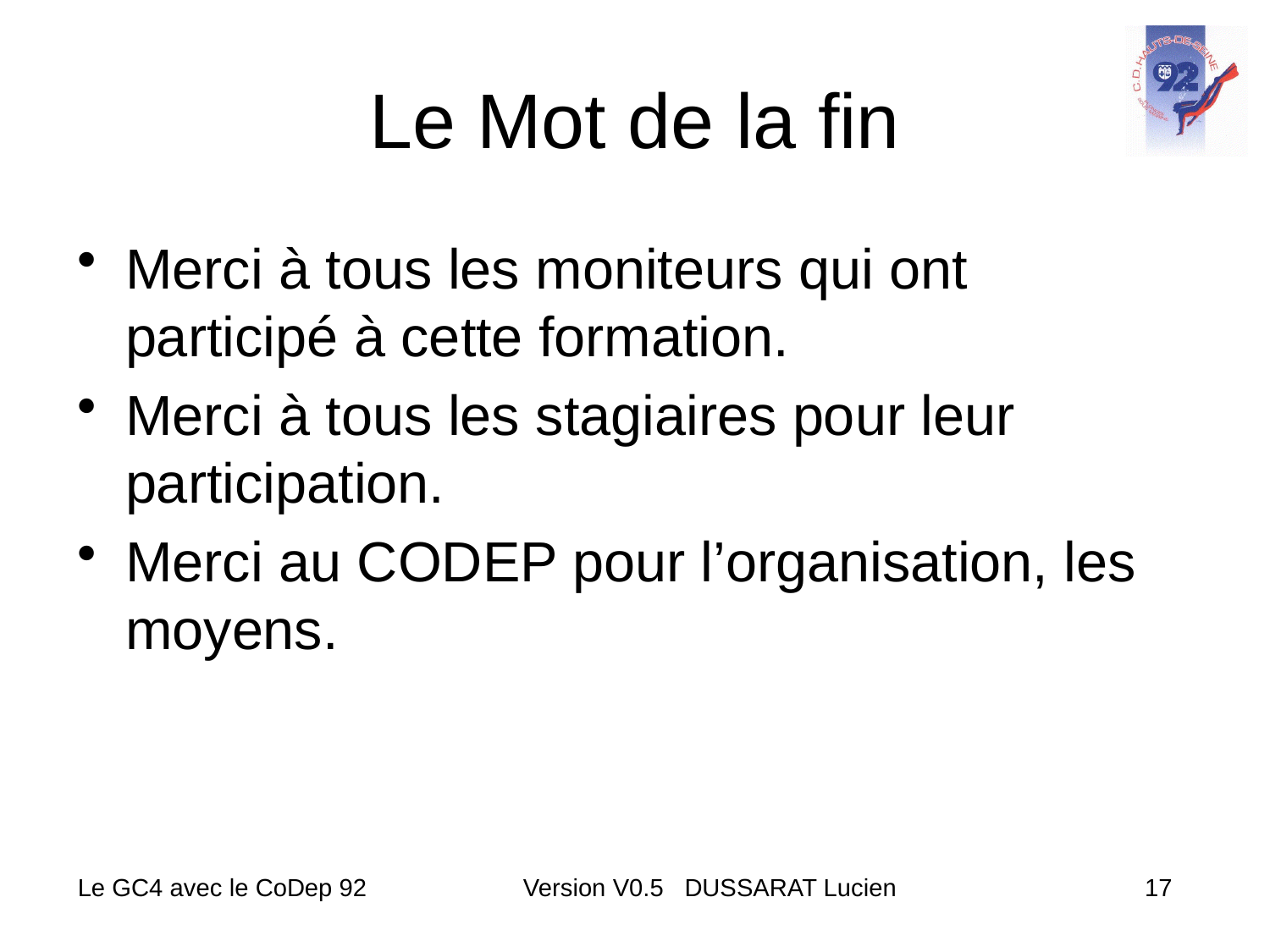

# Le Mot de la fin
Merci à tous les moniteurs qui ont participé à cette formation.
Merci à tous les stagiaires pour leur participation.
Merci au CODEP pour l’organisation, les moyens.
Le GC4 avec le CoDep 92
Version V0.5   DUSSARAT Lucien
17